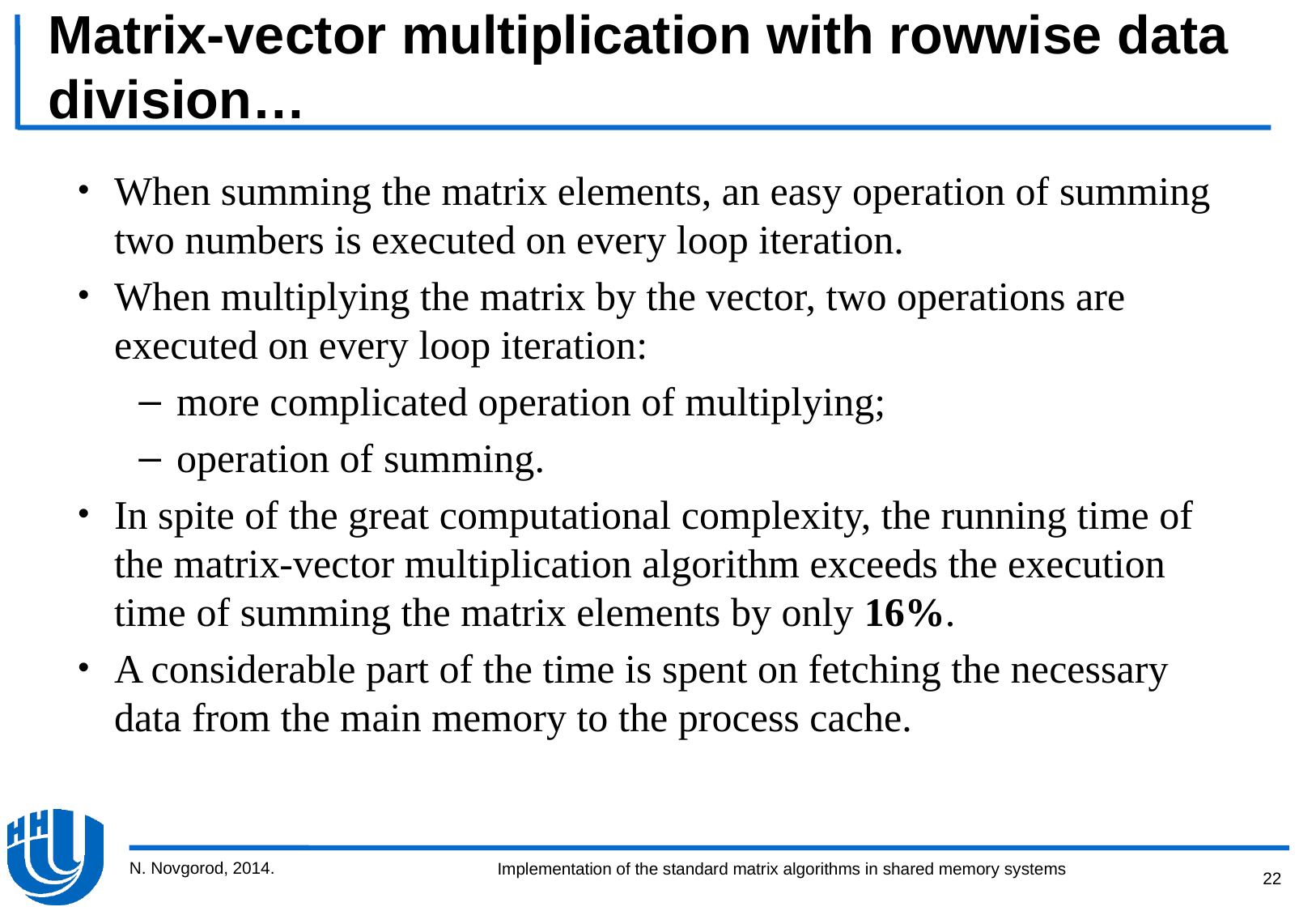

# Matrix-vector multiplication with rowwise data division…
When summing the matrix elements, an easy operation of summing two numbers is executed on every loop iteration.
When multiplying the matrix by the vector, two operations are executed on every loop iteration:
more complicated operation of multiplying;
operation of summing.
In spite of the great computational complexity, the running time of the matrix-vector multiplication algorithm exceeds the execution time of summing the matrix elements by only 16%.
A considerable part of the time is spent on fetching the necessary data from the main memory to the process cache.
N. Novgorod, 2014.
22
Implementation of the standard matrix algorithms in shared memory systems